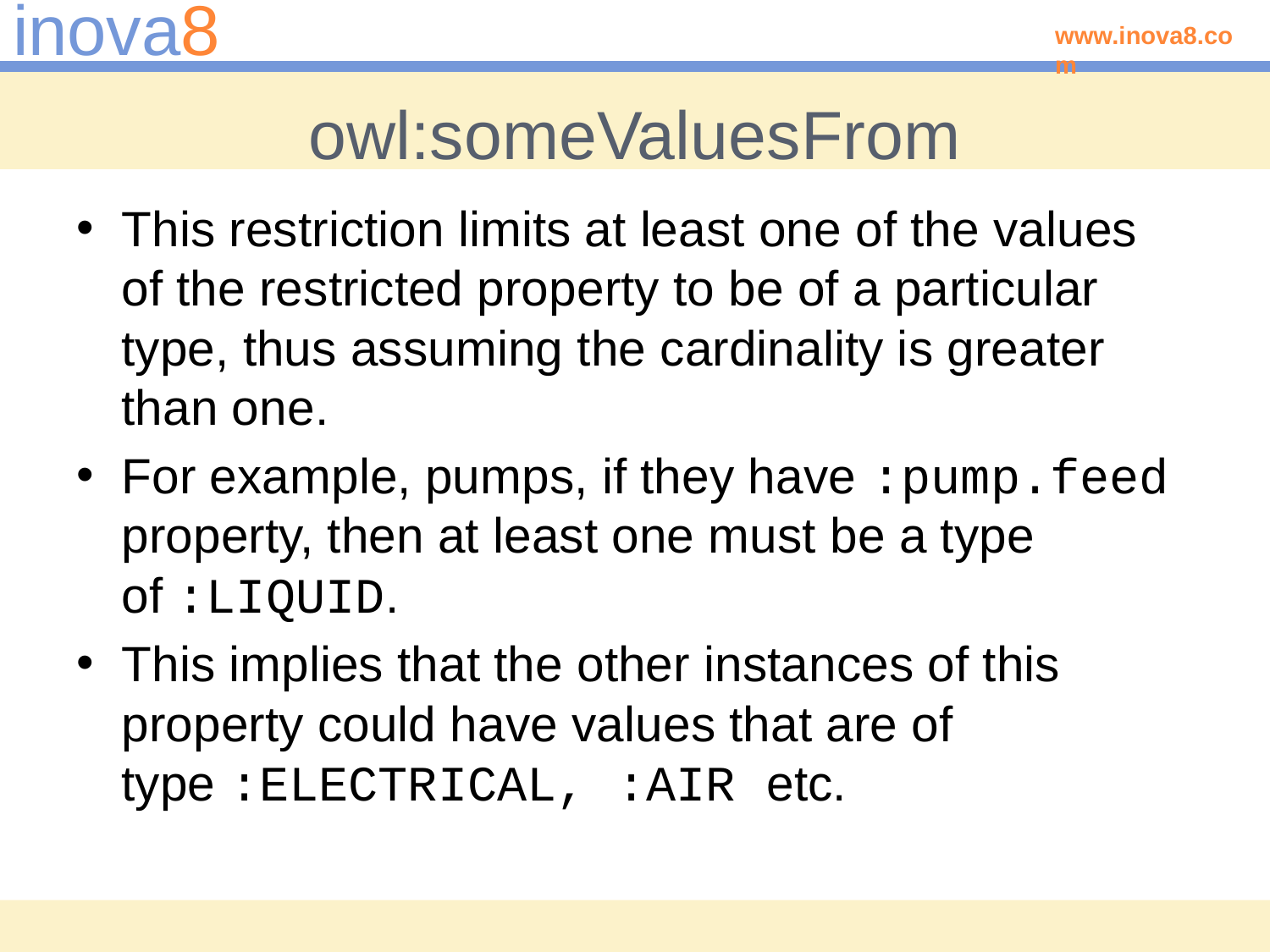

# owl:someValuesFrom
This restriction limits at least one of the values of the restricted property to be of a particular type, thus assuming the cardinality is greater than one.
For example, pumps, if they have :pump.feed property, then at least one must be a type of :LIQUID.
This implies that the other instances of this property could have values that are of type :ELECTRICAL, :AIR etc.